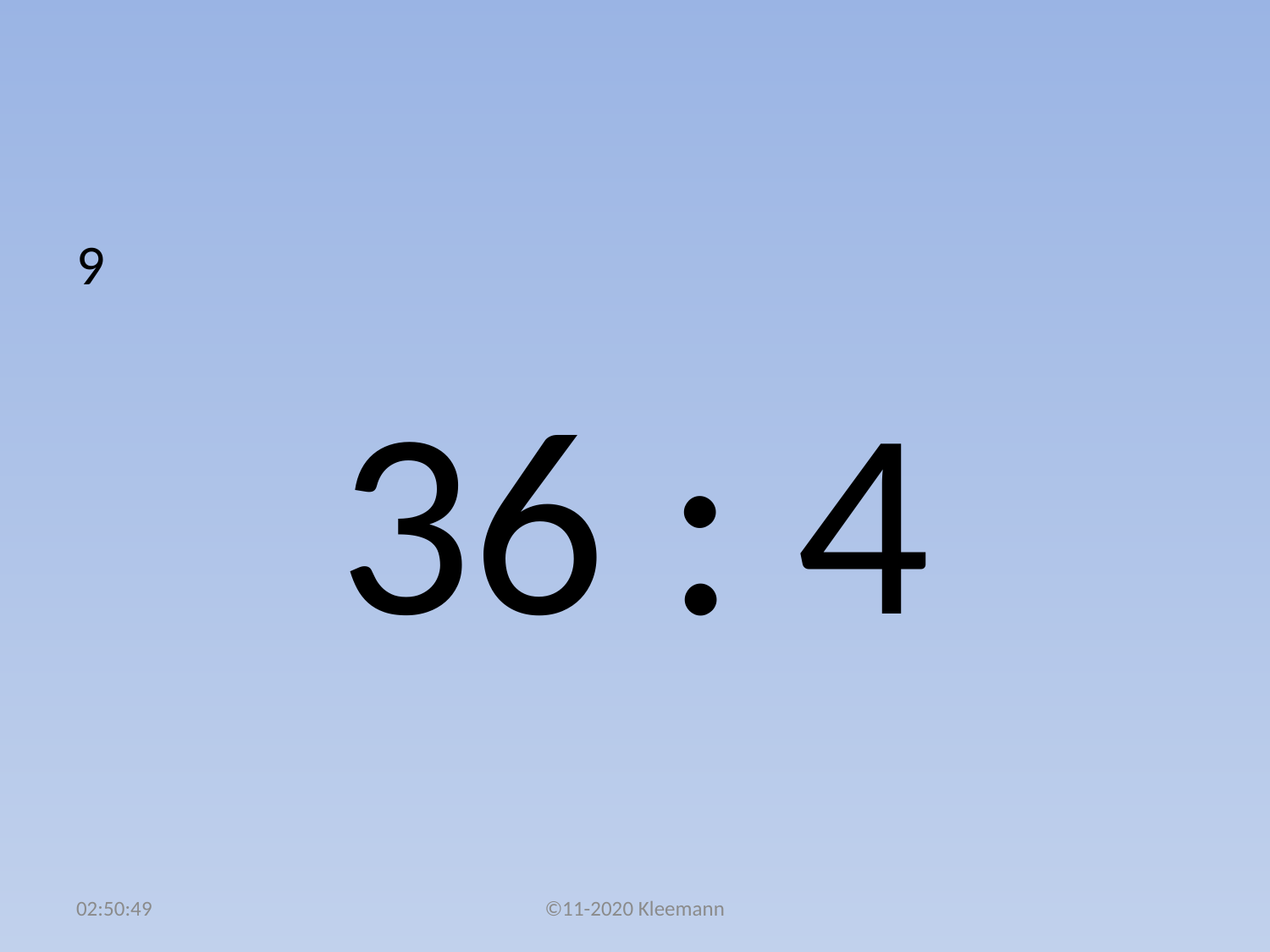

#
9
36 : 4
02:50:49
©11-2020 Kleemann